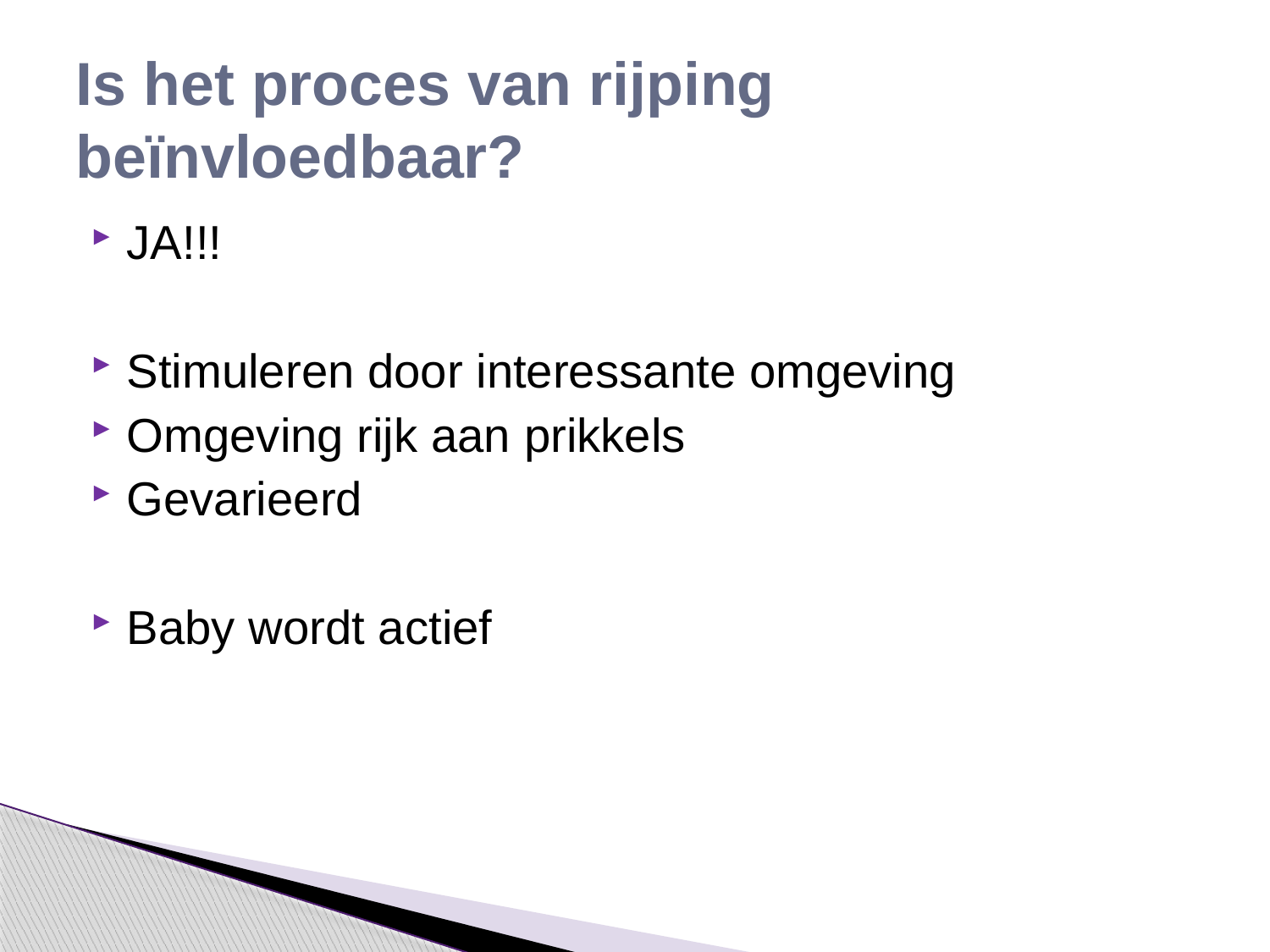

# Is het proces van rijping beïnvloedbaar?
JA!!!

Stimuleren door interessante omgeving
Omgeving rijk aan prikkels
Gevarieerd

Baby wordt actief